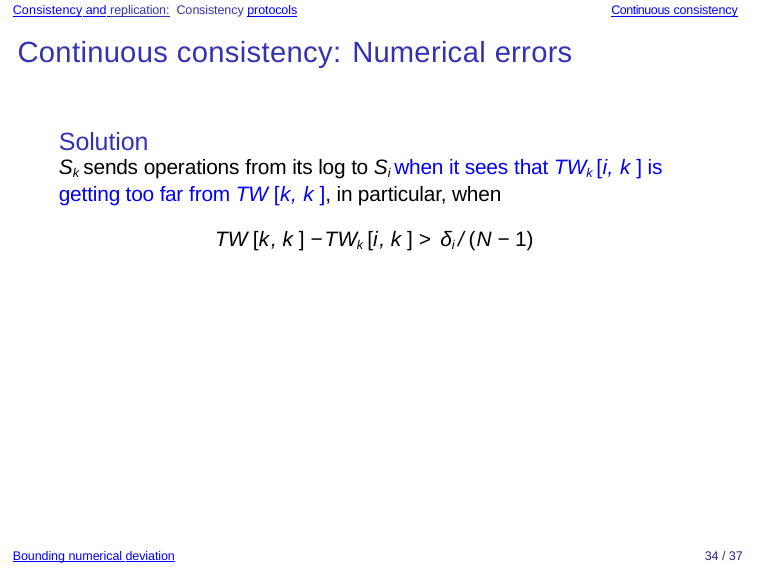

Consistency and replication: Consistency protocols
Continuous consistency
Continuous consistency: Numerical errors

Solution
Sk sends operations from its log to Si when it sees that TWk [i, k ] is  getting too far from TW [k, k ], in particular, when
TW [k, k ] −TWk [i, k ] > δi /(N − 1)
Bounding numerical deviation
34 / 37